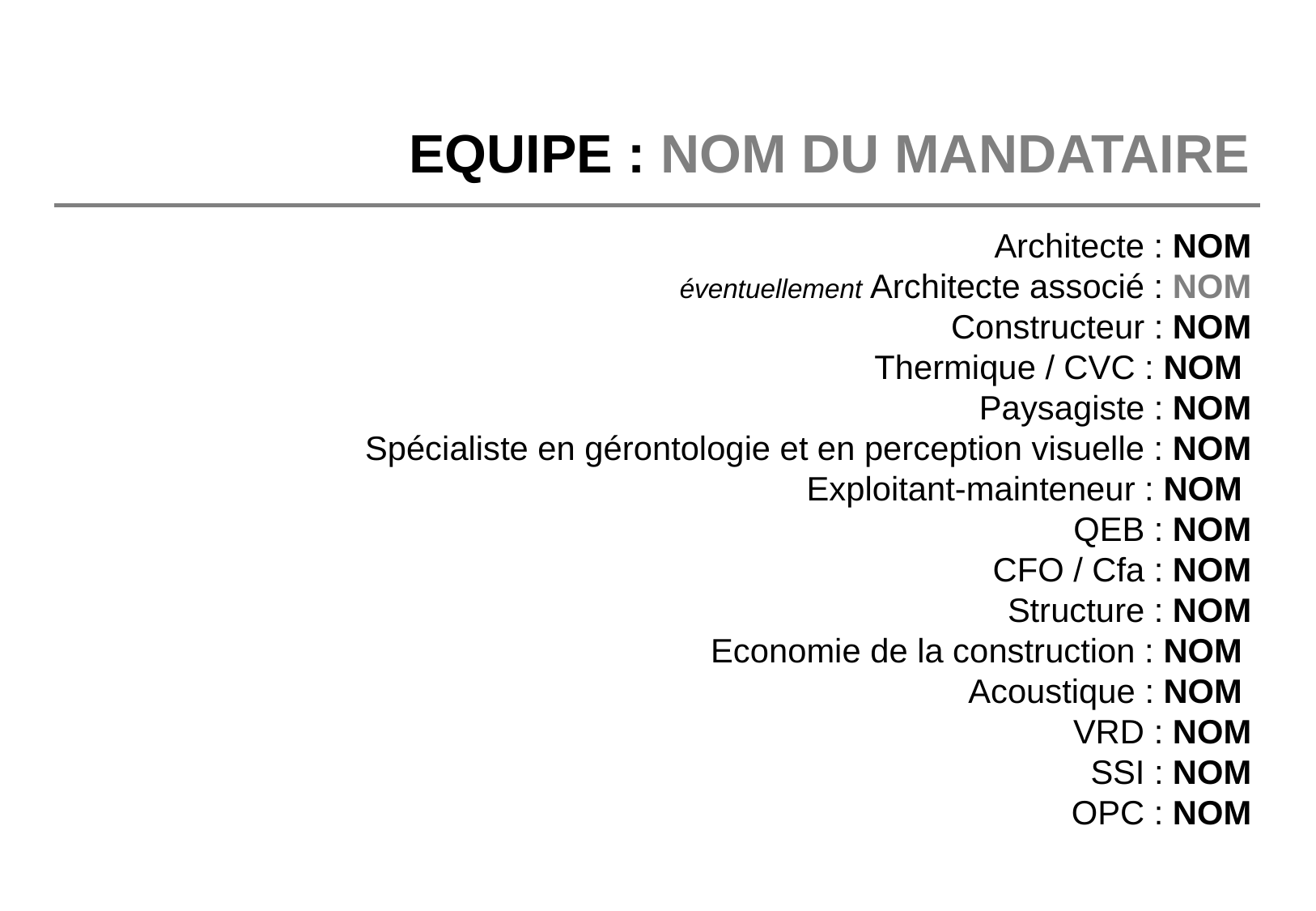

EQUIPE : NOM DU MANDATAIRE
Architecte : NOM
éventuellement Architecte associé : NOM
Constructeur : NOM
Thermique / CVC : NOM
Paysagiste : NOM
Spécialiste en gérontologie et en perception visuelle : NOM
Exploitant-mainteneur : NOM
QEB : NOM
CFO / Cfa : NOM
Structure : NOM
Economie de la construction : NOM
Acoustique : NOM
VRD : NOM
SSI : NOM
OPC : NOM